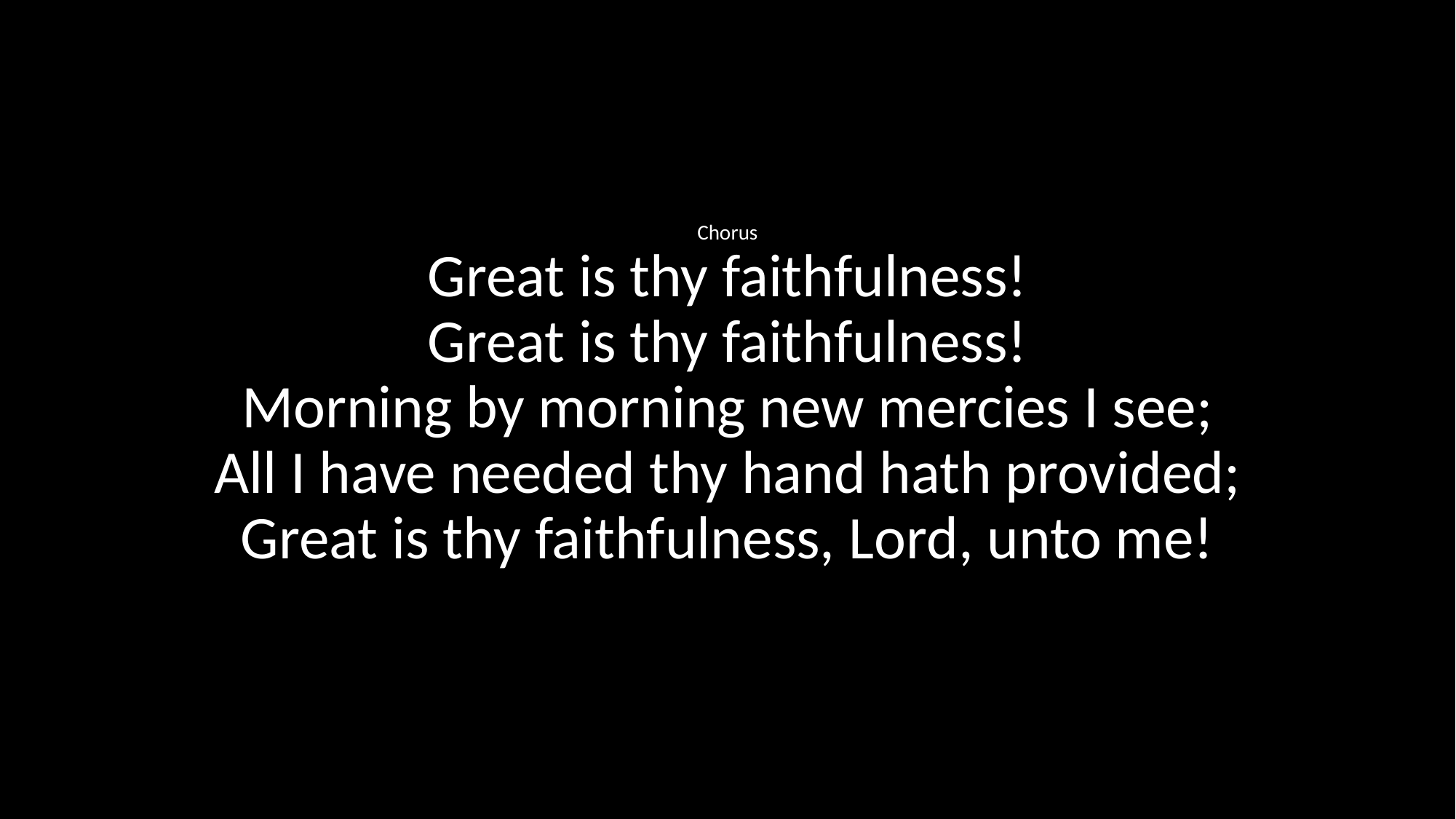

Chorus
Great is thy faithfulness!
Great is thy faithfulness!
Morning by morning new mercies I see;
All I have needed thy hand hath provided;
Great is thy faithfulness, Lord, unto me!